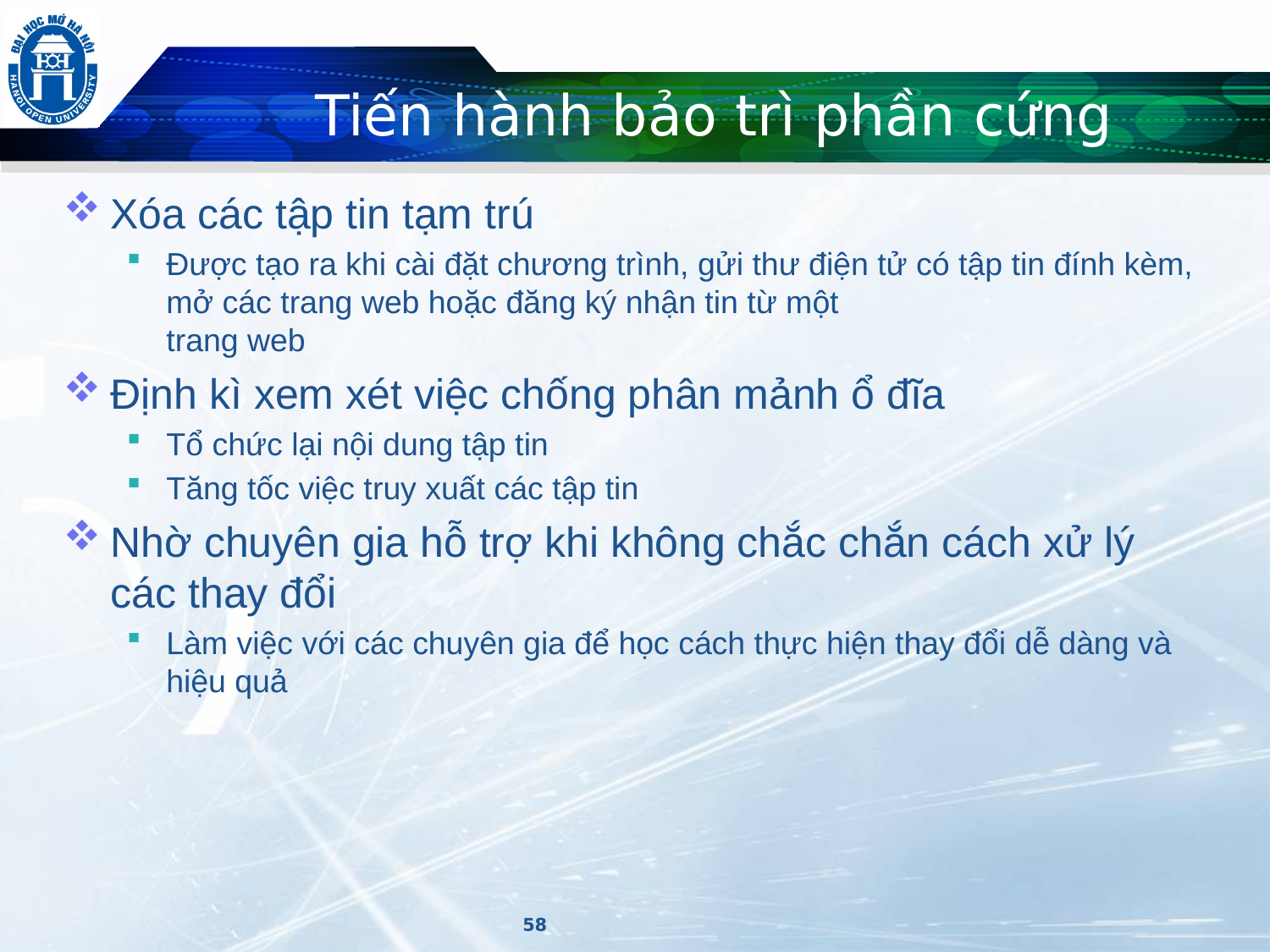

# Tiến hành bảo trì phần cứng
Xóa các tập tin tạm trú
Được tạo ra khi cài đặt chương trình, gửi thư điện tử có tập tin đính kèm, mở các trang web hoặc đăng ký nhận tin từ một
trang web
Định kì xem xét việc chống phân mảnh ổ đĩa
Tổ chức lại nội dung tập tin
Tăng tốc việc truy xuất các tập tin
Nhờ chuyên gia hỗ trợ khi không chắc chắn cách xử lý các thay đổi
Làm việc với các chuyên gia để học cách thực hiện thay đổi dễ dàng và hiệu quả
58